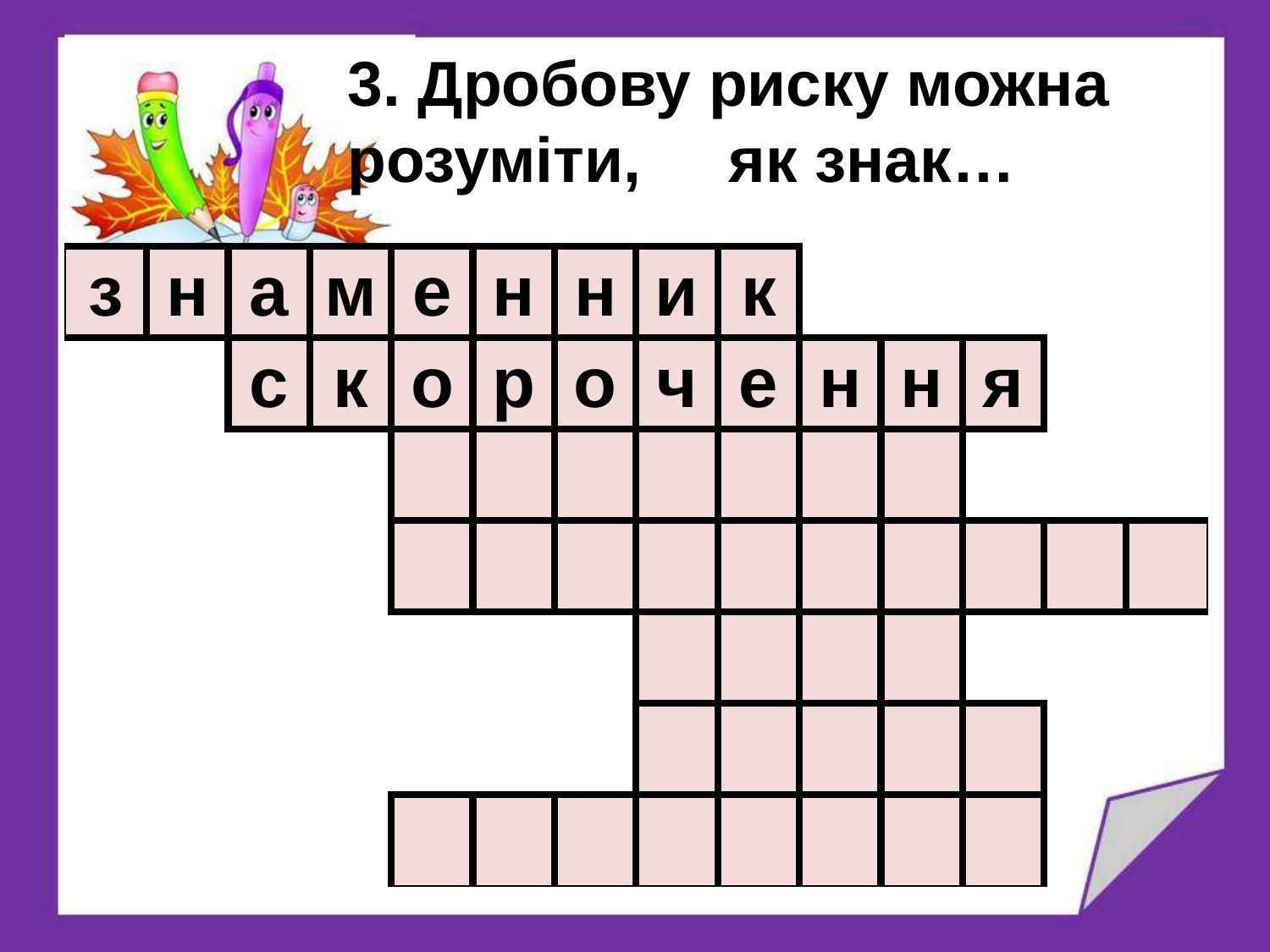

3. Дробову риску можна розуміти,   	як знак…
| з | н | а | м | е | н | н | и | к |  |  |  |  |  |
| --- | --- | --- | --- | --- | --- | --- | --- | --- | --- | --- | --- | --- | --- |
|  |  | с | к | о | р | о | ч | е | н | н | я |  |  |
|  |  |  |  |  |  |  |  |  |  |  |  |  |  |
|  |  |  |  |  |  |  |  |  |  |  |  |  |  |
|  |  |  |  |  |  |  |  |  |  |  |  |  |  |
|  |  |  |  |  |  |  |  |  |  |  |  |  |  |
|  |  |  |  |  |  |  |  |  |  |  |  |  |  |